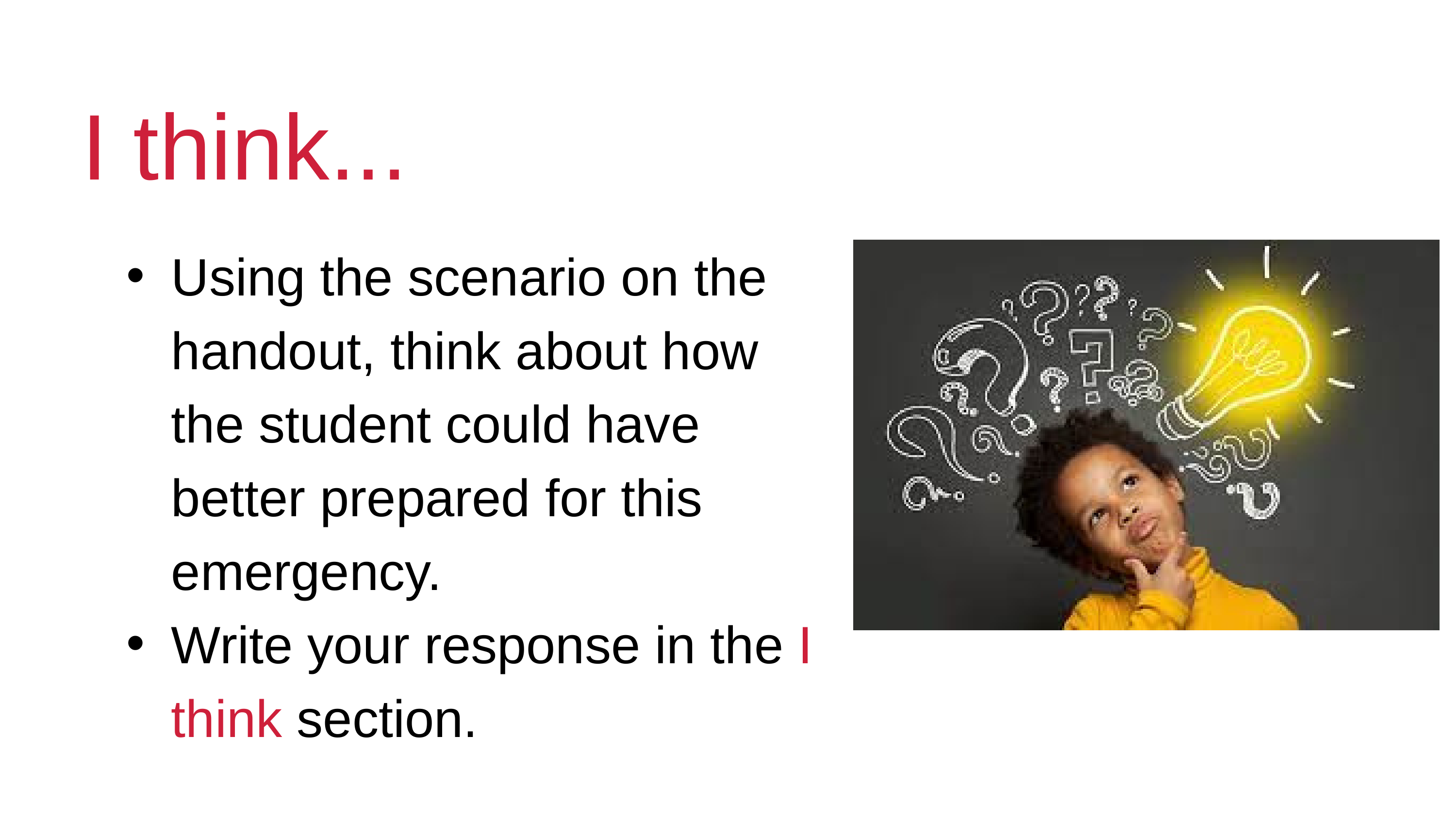

I think...
Using the scenario on the handout, think about how the student could have better prepared for this emergency.
Write your response in the I think section.